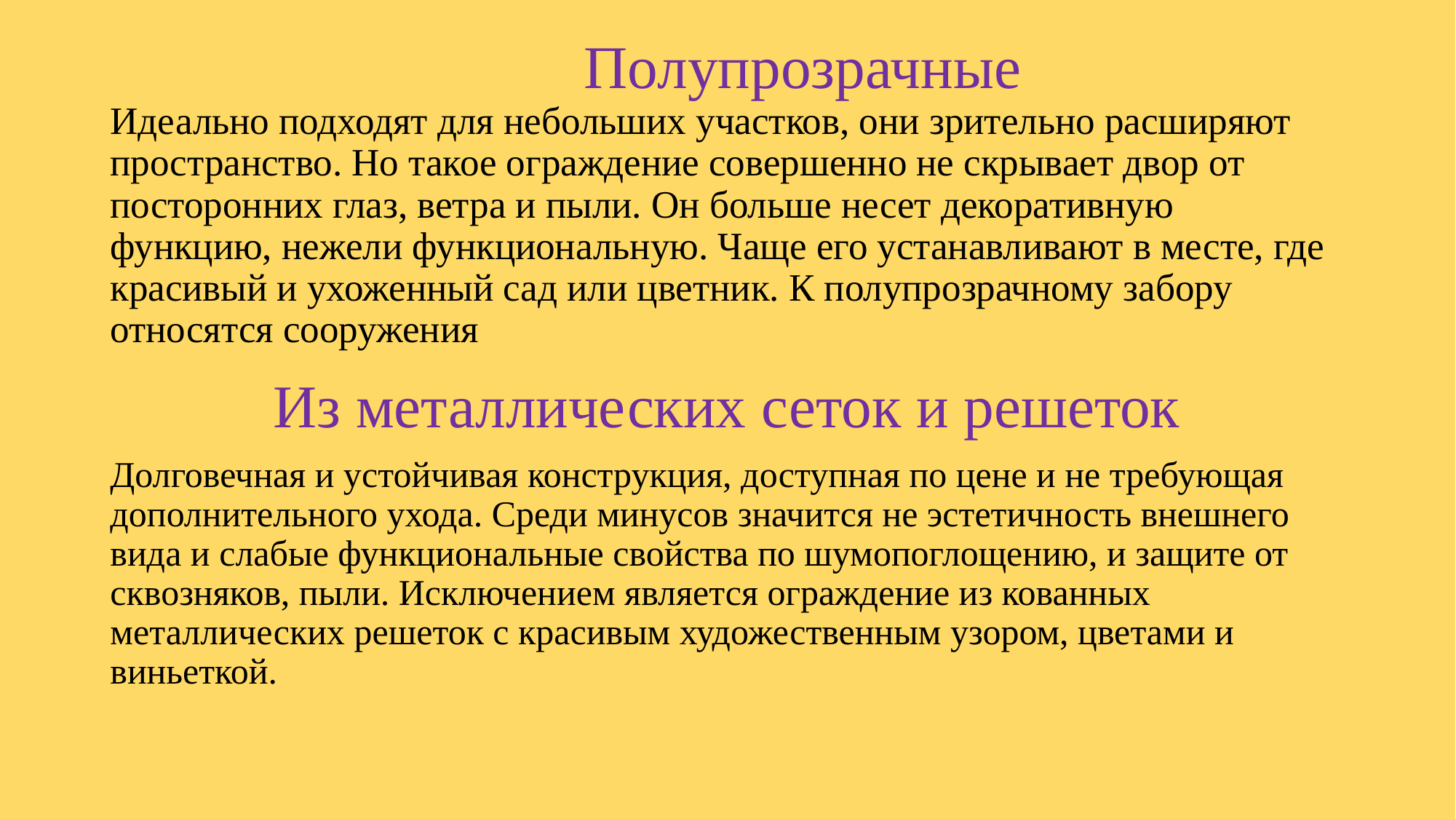

# Полупрозрачные Идеально подходят для небольших участков, они зрительно расширяют пространство. Но такое ограждение совершенно не скрывает двор от посторонних глаз, ветра и пыли. Он больше несет декоративную функцию, нежели функциональную. Чаще его устанавливают в месте, где красивый и ухоженный сад или цветник. К полупрозрачному забору относятся сооружения
Из металлических сеток и решеток
Долговечная и устойчивая конструкция, доступная по цене и не требующая дополнительного ухода. Среди минусов значится не эстетичность внешнего вида и слабые функциональные свойства по шумопоглощению, и защите от сквозняков, пыли. Исключением является ограждение из кованных металлических решеток с красивым художественным узором, цветами и виньеткой.